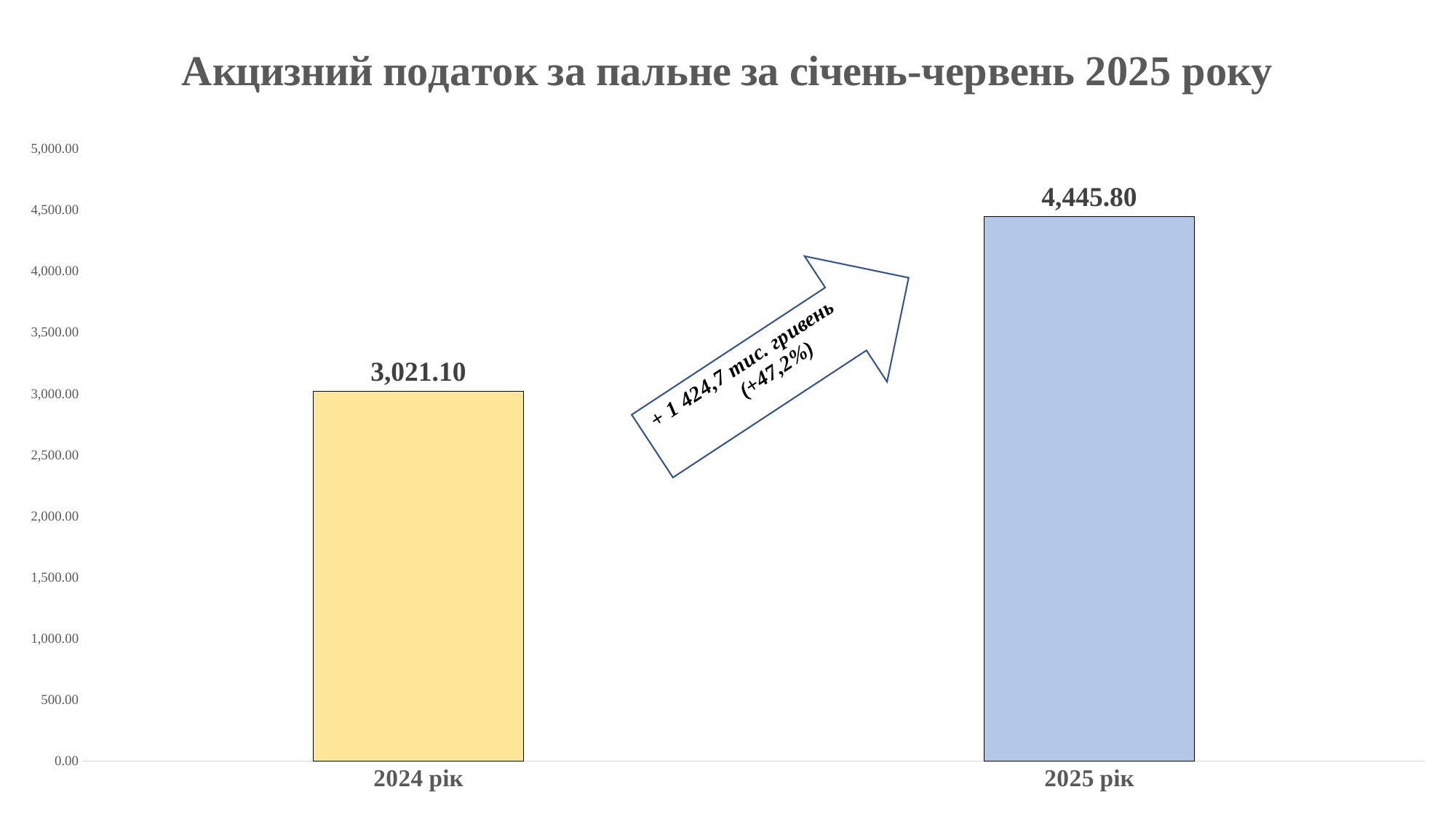

### Chart: Акцизний податок за пальне за січень-червень 2025 року

| Category |  |
|---|---|
| 2024 рік | 3021.1 |
| 2025 рік | 4445.8 |